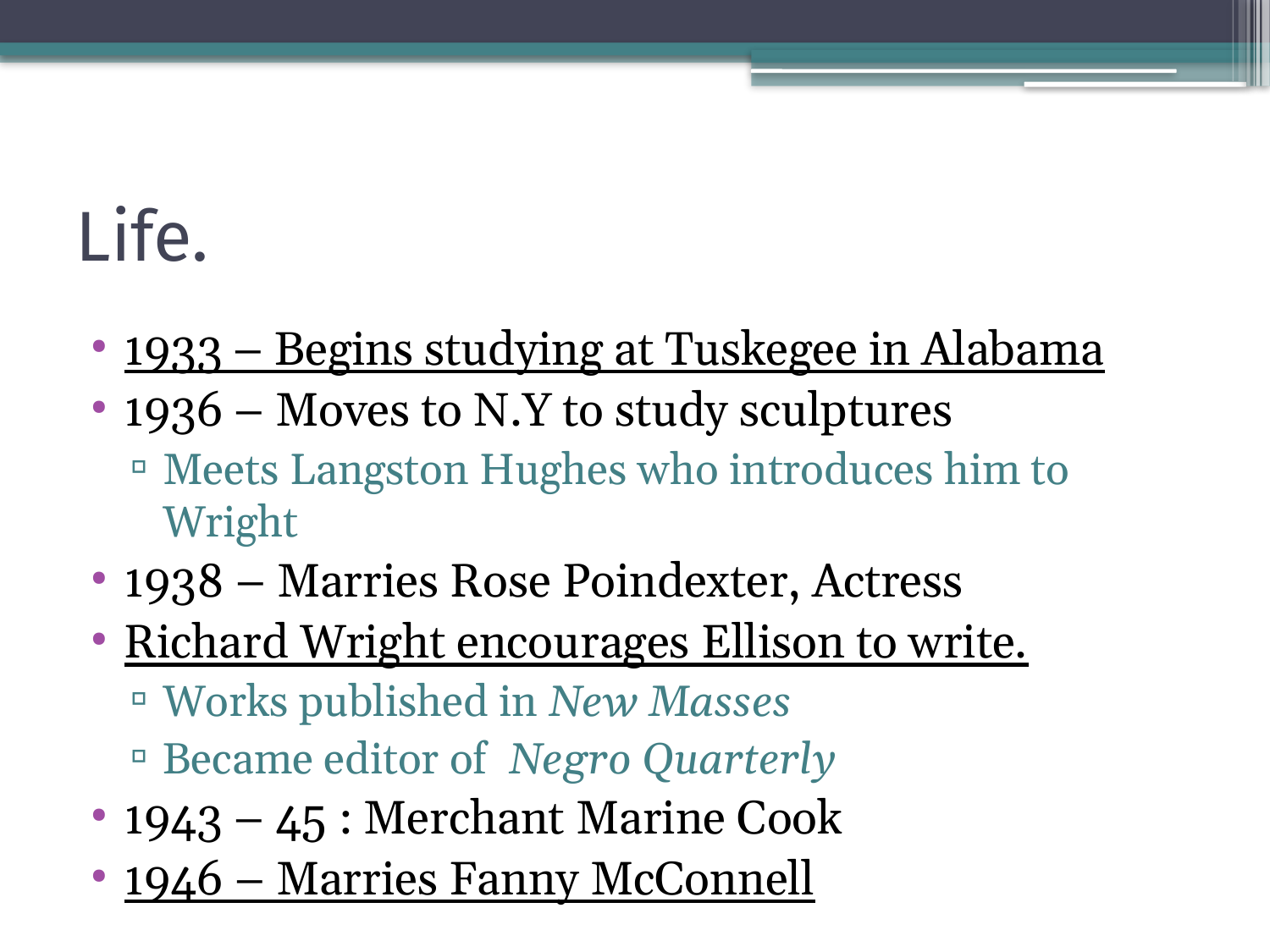

# Life.
1933 – Begins studying at Tuskegee in Alabama
1936 – Moves to N.Y to study sculptures
Meets Langston Hughes who introduces him to Wright
1938 – Marries Rose Poindexter, Actress
Richard Wright encourages Ellison to write.
Works published in New Masses
Became editor of  Negro Quarterly
1943 – 45 : Merchant Marine Cook
1946 – Marries Fanny McConnell